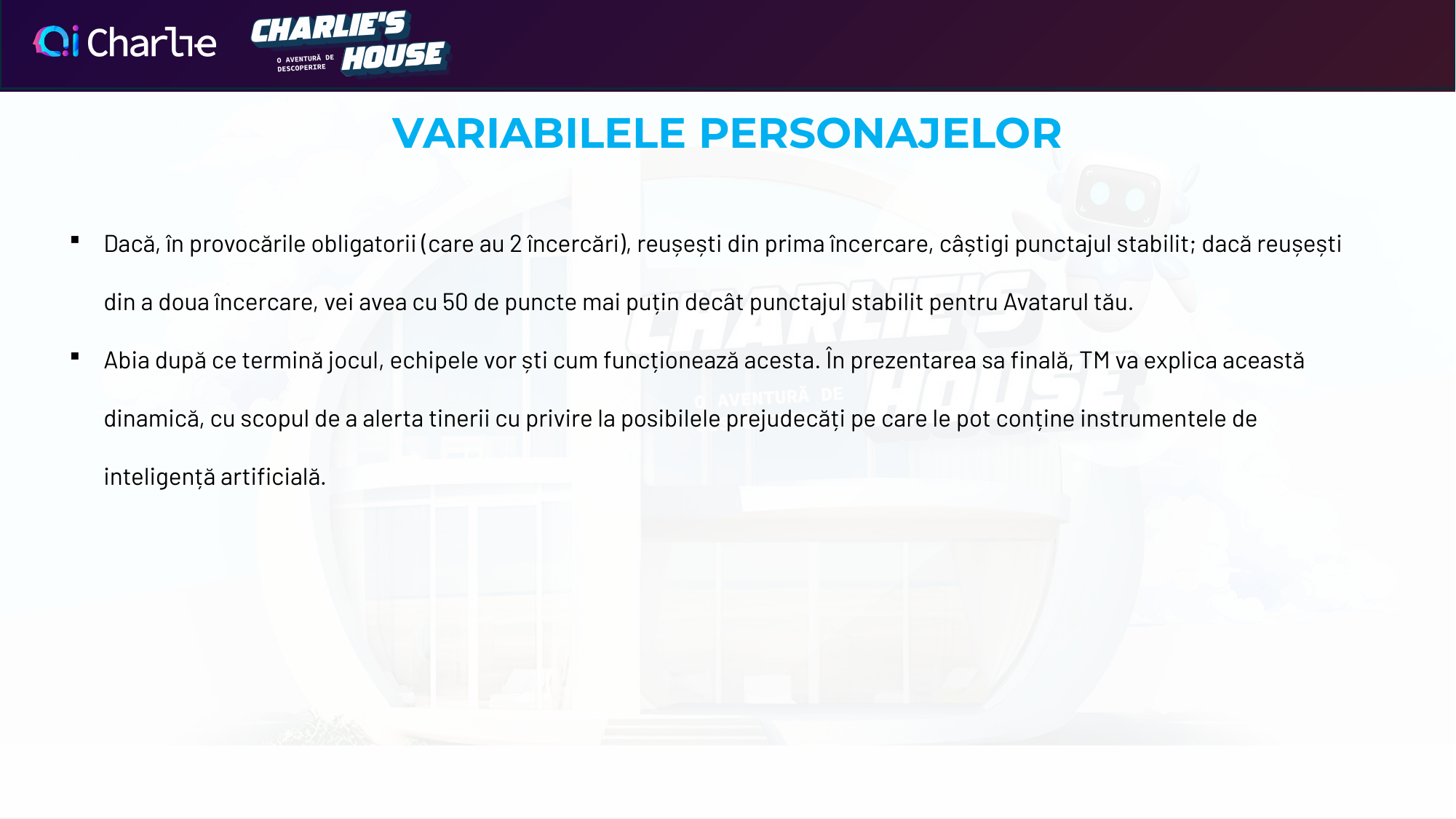

VARIABILELE PERSONAJELOR
Dacă, în provocările obligatorii (care au 2 încercări), reușești din prima încercare, câștigi punctajul stabilit; dacă reușești din a doua încercare, vei avea cu 50 de puncte mai puțin decât punctajul stabilit pentru Avatarul tău.
Abia după ce termină jocul, echipele vor ști cum funcționează acesta. În prezentarea sa finală, TM va explica această dinamică, cu scopul de a alerta tinerii cu privire la posibilele prejudecăți pe care le pot conține instrumentele de inteligență artificială.